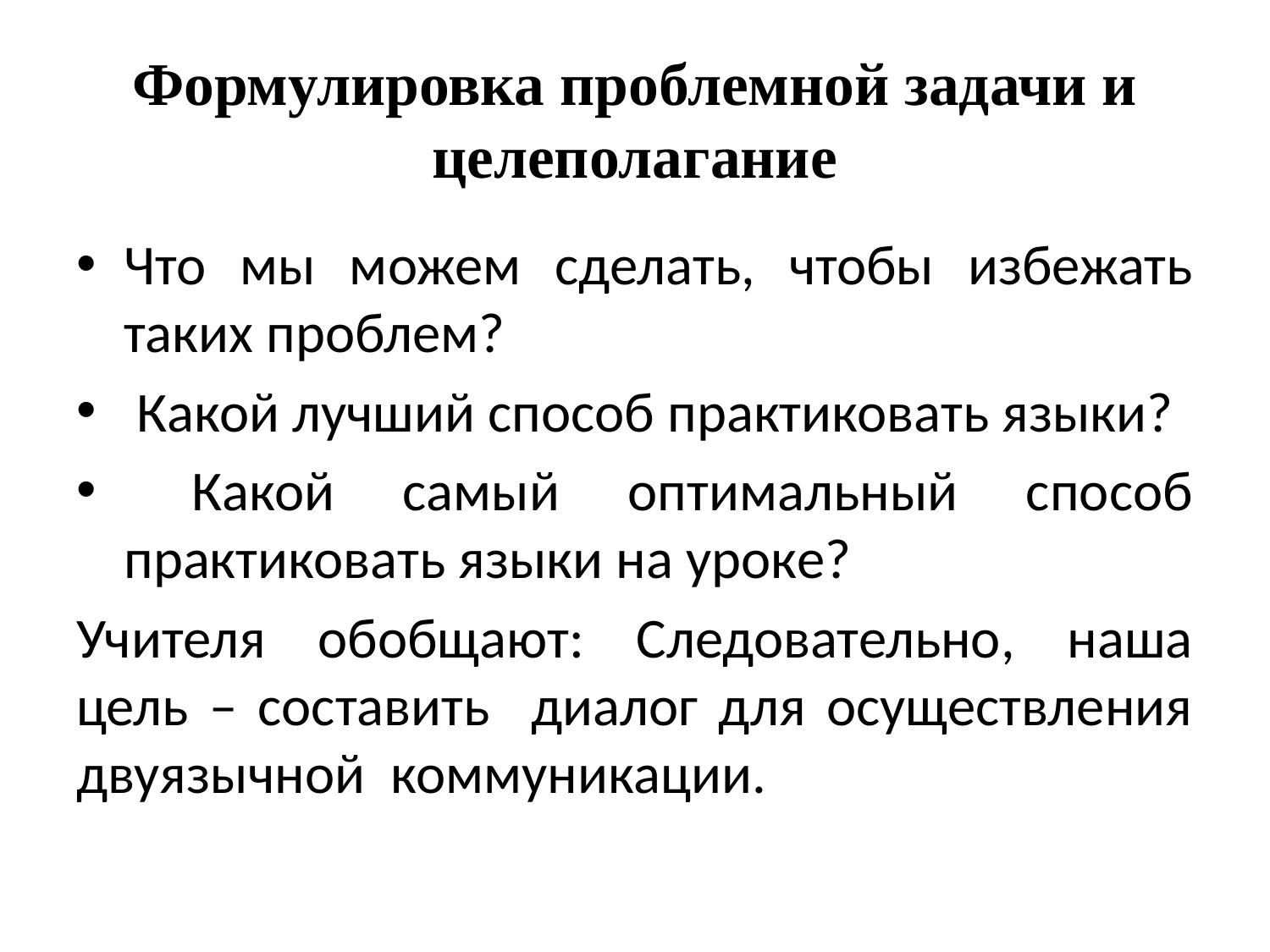

# Формулировка проблемной задачи и целеполагание
Что мы можем сделать, чтобы избежать таких проблем?
 Какой лучший способ практиковать языки?
 Какой самый оптимальный способ практиковать языки на уроке?
Учителя обобщают: Следовательно, наша цель – составить  диалог для осуществления двуязычной  коммуникации.